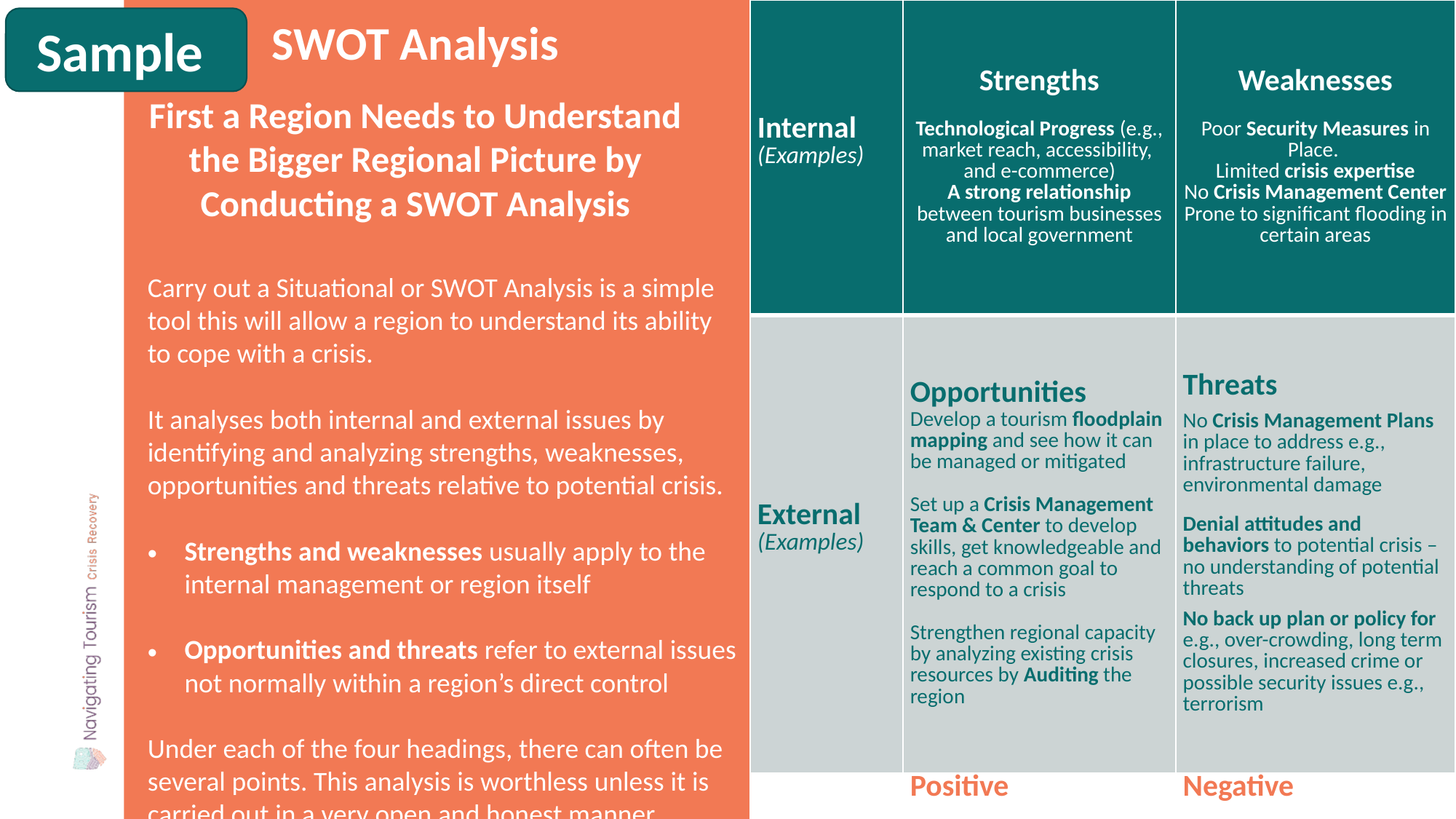

| Internal (Examples) | Strengths Technological Progress (e.g., market reach, accessibility, and e-commerce) A strong relationship between tourism businesses and local government | Weaknesses Poor Security Measures in Place. Limited crisis expertise No Crisis Management Center Prone to significant flooding in certain areas |
| --- | --- | --- |
| External (Examples) | Opportunities Develop a tourism floodplain mapping and see how it can be managed or mitigated Set up a Crisis Management Team & Center to develop skills, get knowledgeable and reach a common goal to respond to a crisis Strengthen regional capacity by analyzing existing crisis resources by Auditing the region | Threats  No Crisis Management Plans in place to address e.g., infrastructure failure, environmental damage Denial attitudes and behaviors to potential crisis – no understanding of potential threats No back up plan or policy for e.g., over-crowding, long term closures, increased crime or possible security issues e.g., terrorism |
|  | Positive | Negative |
Sample
SWOT Analysis

First a Region Needs to Understand the Bigger Regional Picture by Conducting a SWOT Analysis
Carry out a Situational or SWOT Analysis is a simple tool this will allow a region to understand its ability to cope with a crisis.

It analyses both internal and external issues by identifying and analyzing strengths, weaknesses, opportunities and threats relative to potential crisis.

Strengths and weaknesses usually apply to the internal management or region itself

Opportunities and threats refer to external issues not normally within a region’s direct control

Under each of the four headings, there can often be several points. This analysis is worthless unless it is carried out in a very open and honest manner.